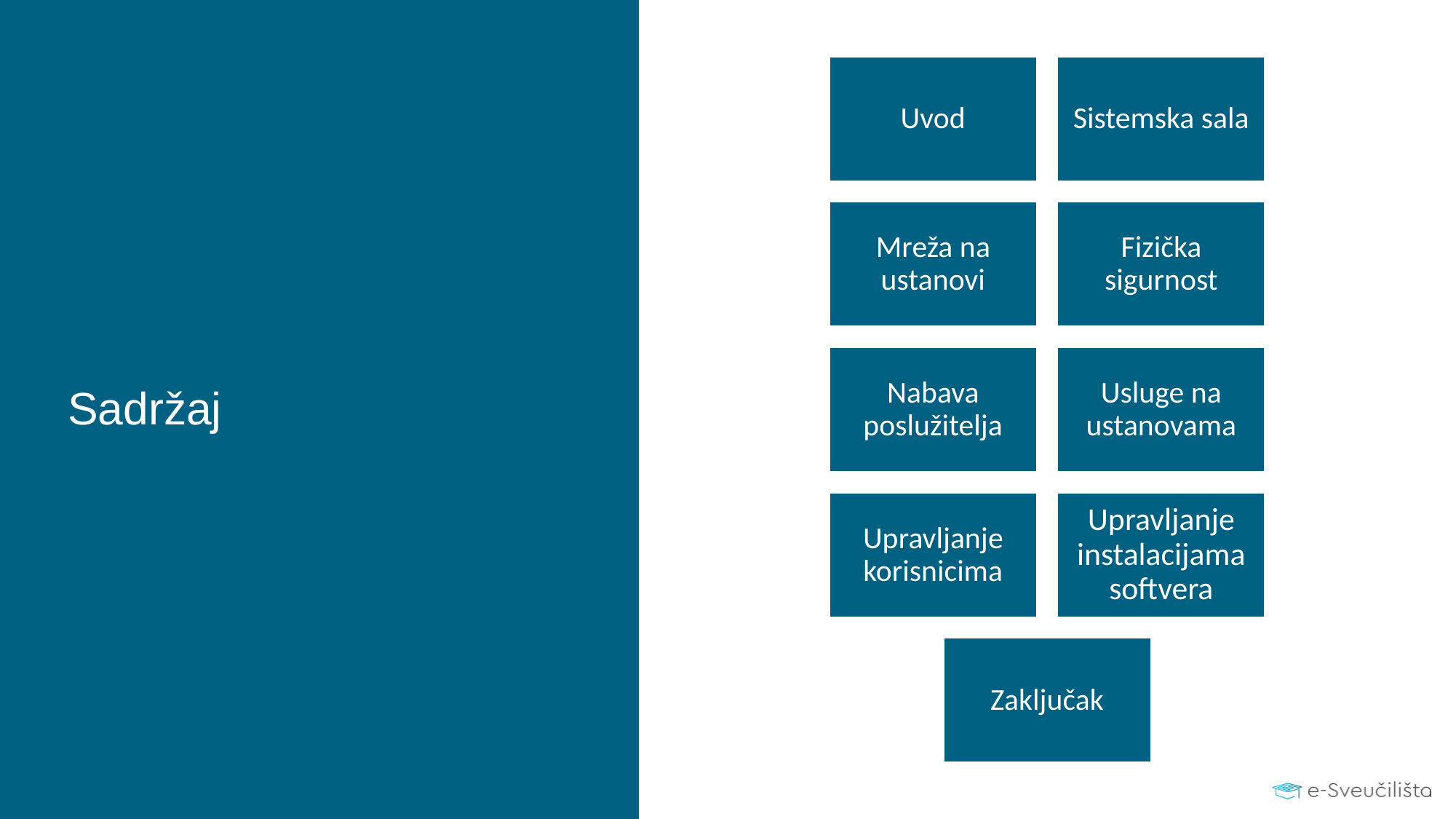

Uvod

Sistemska sala

Mreža na ustanovi

Fizička sigurnost

Nabava poslužitelja

Usluge na ustanovama

Upravljanje korisnicima

Upravljanje instalacijama softvera

Zaključak
# Sadržaj